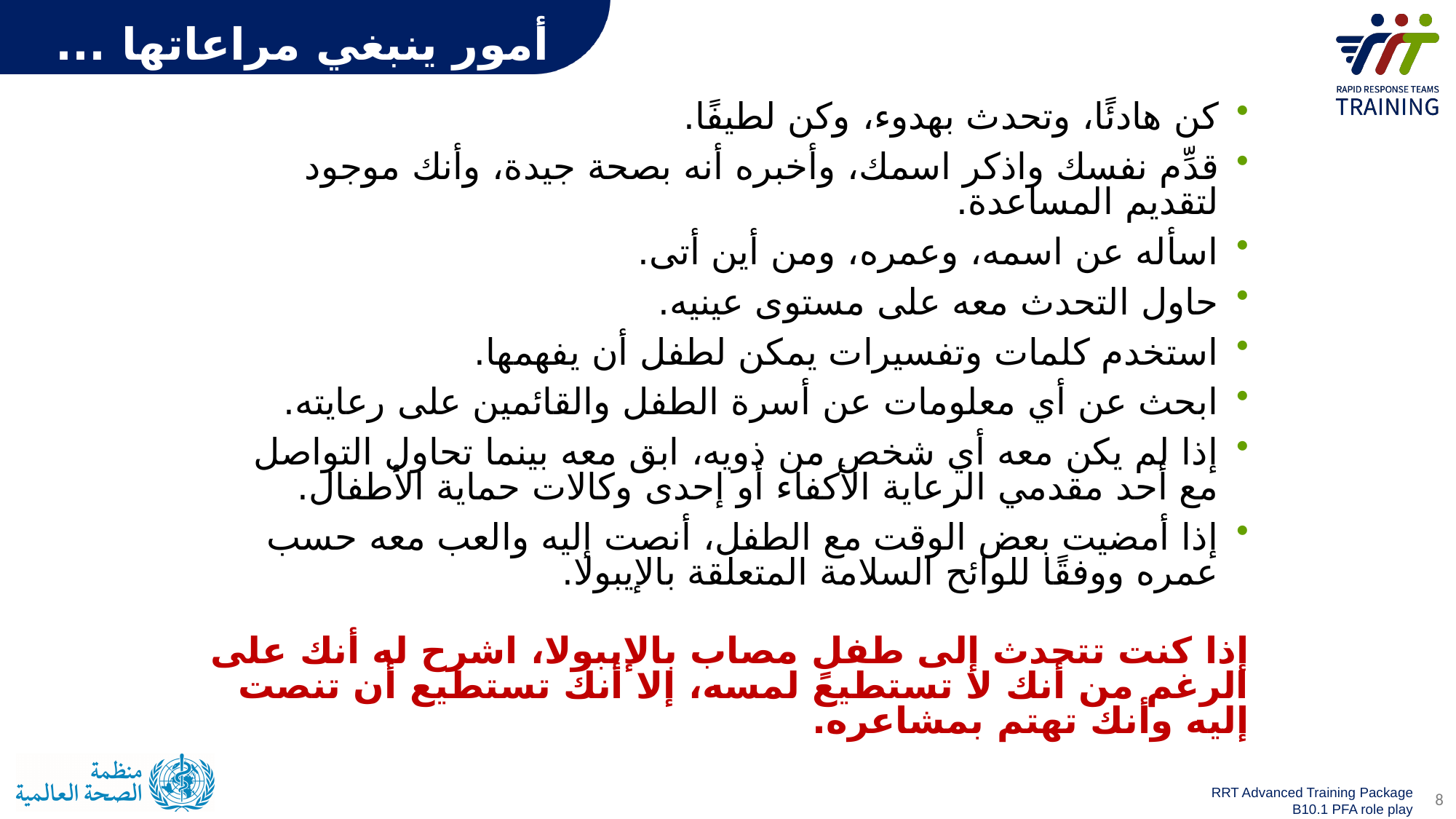

أمور ينبغي مراعاتها ...
كن هادئًا، وتحدث بهدوء، وكن لطيفًا.
قدِّم نفسك واذكر اسمك، وأخبره أنه بصحة جيدة، وأنك موجود لتقديم المساعدة.
اسأله عن اسمه، وعمره، ومن أين أتى.
حاول التحدث معه على مستوى عينيه.
استخدم كلمات وتفسيرات يمكن لطفل أن يفهمها.
ابحث عن أي معلومات عن أسرة الطفل والقائمين على رعايته.
إذا لم يكن معه أي شخص من ذويه، ابق معه بينما تحاول التواصل مع أحد مقدمي الرعاية الأكفاء أو إحدى وكالات حماية الأطفال.
إذا أمضيت بعض الوقت مع الطفل، أنصت إليه والعب معه حسب عمره ووفقًا للوائح السلامة المتعلقة بالإيبولا.

إذا كنت تتحدث إلى طفلٍ مصاب بالإيبولا، اشرح له أنك على الرغم من أنك لا تستطيع لمسه، إلا أنك تستطيع أن تنصت إليه وأنك تهتم بمشاعره.